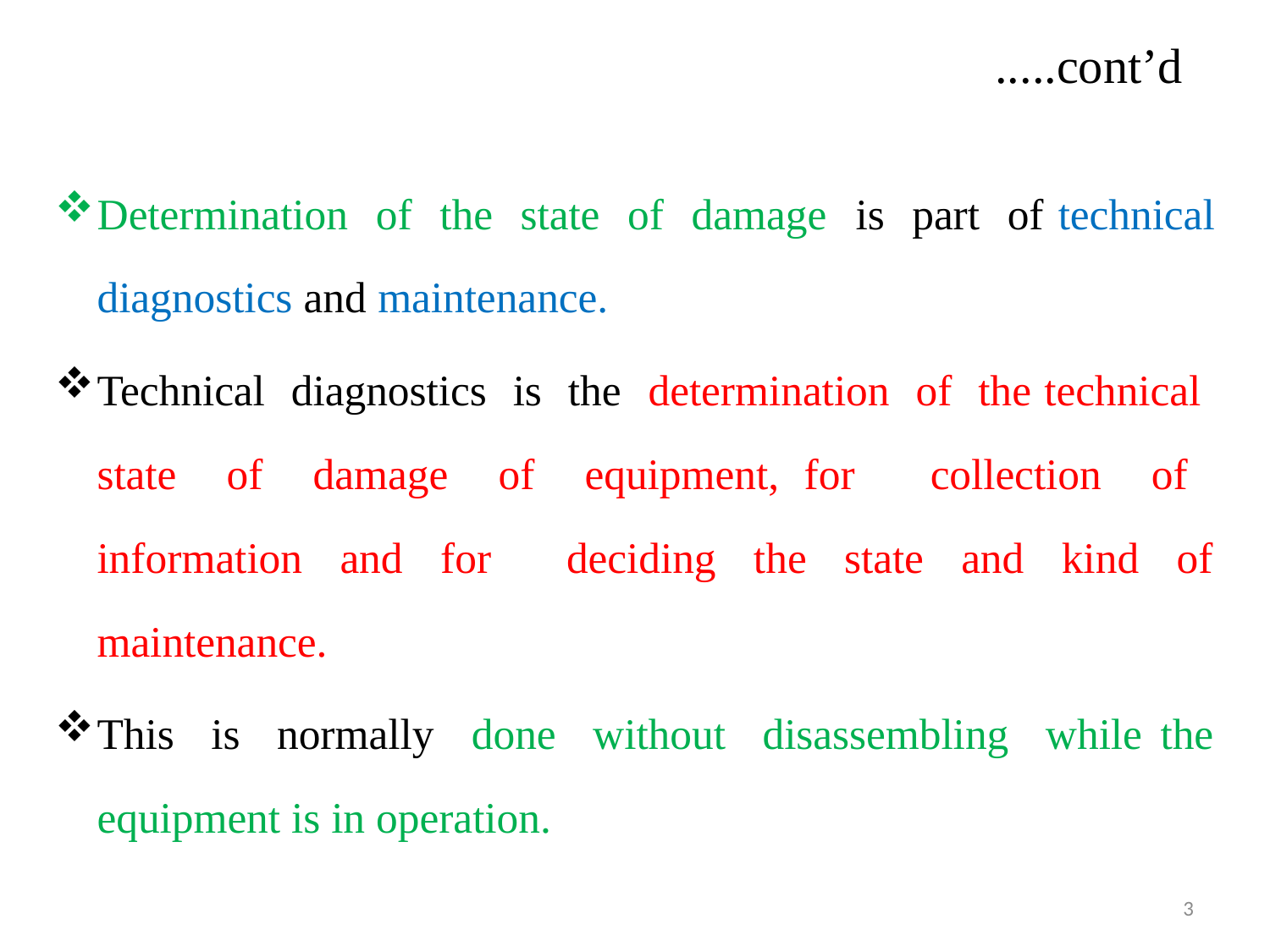

# .....cont’d
Determination  of  the  state  of  damage  is  part  of technical diagnostics and maintenance.
Technical  diagnostics  is  the  determination  of  the technical  state  of  damage  of  equipment, for   collection  of  information and for  deciding the state and kind of maintenance.
This  is  normally  done  without  disassembling  while the equipment is in operation.

3